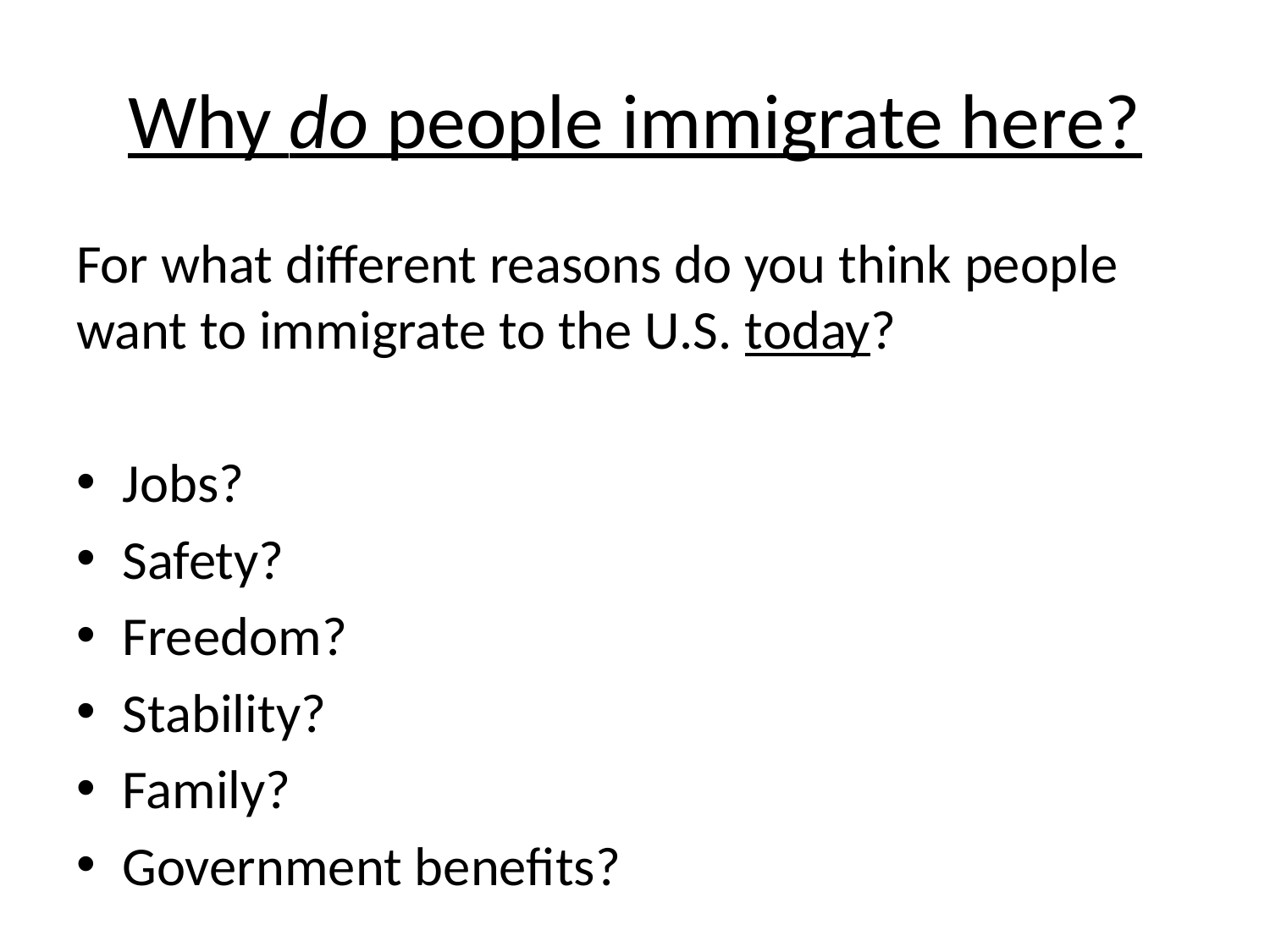

# Why do people immigrate here?
For what different reasons do you think people want to immigrate to the U.S. today?

Jobs?
Safety?
Freedom?
Stability?
Family?
Government benefits?